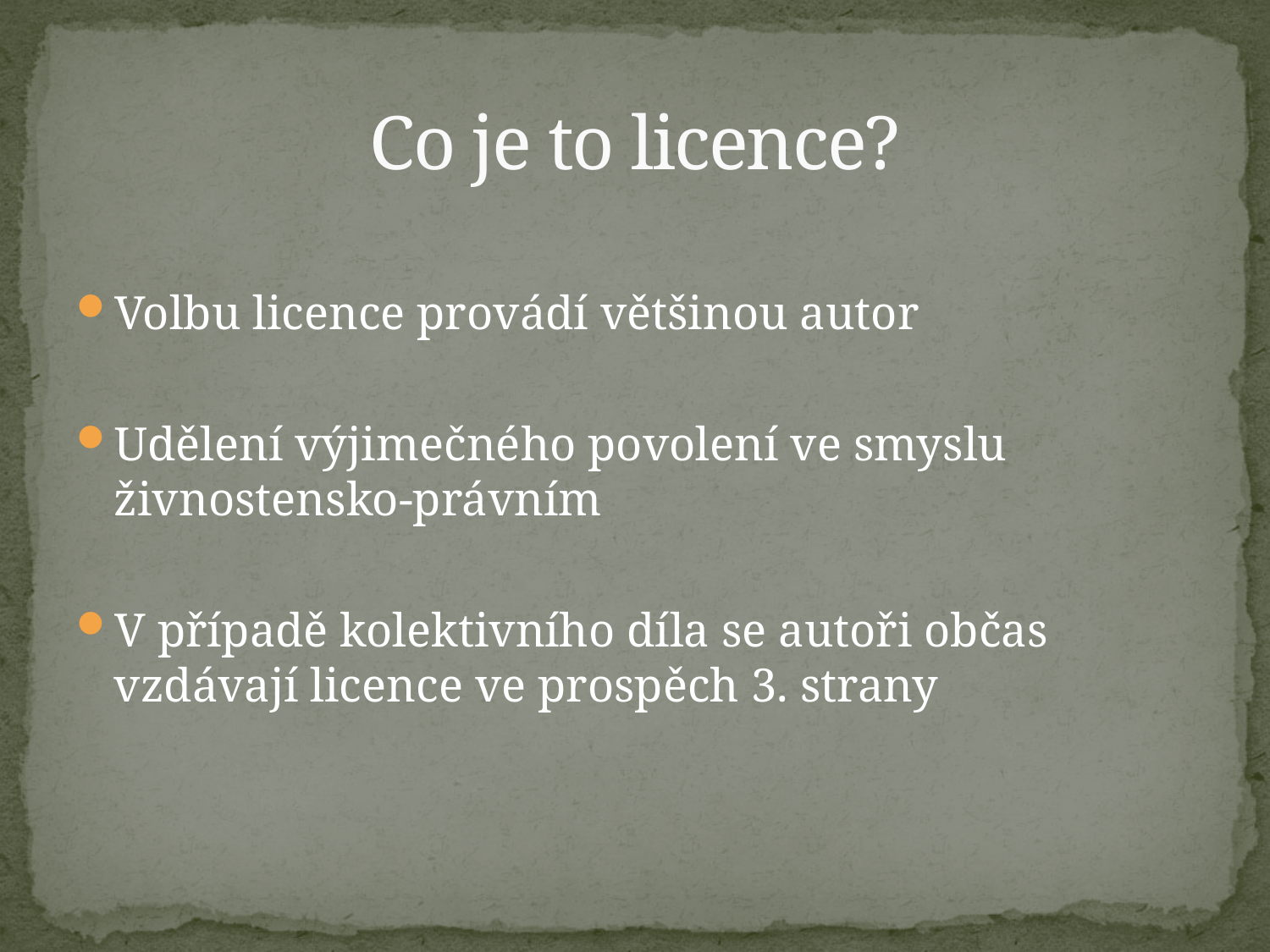

# Co je to licence?

Volbu licence provádí většinou autor

Udělení výjimečného povolení ve smyslu živnostensko-právním

V případě kolektivního díla se autoři občas vzdávají licence ve prospěch 3. strany